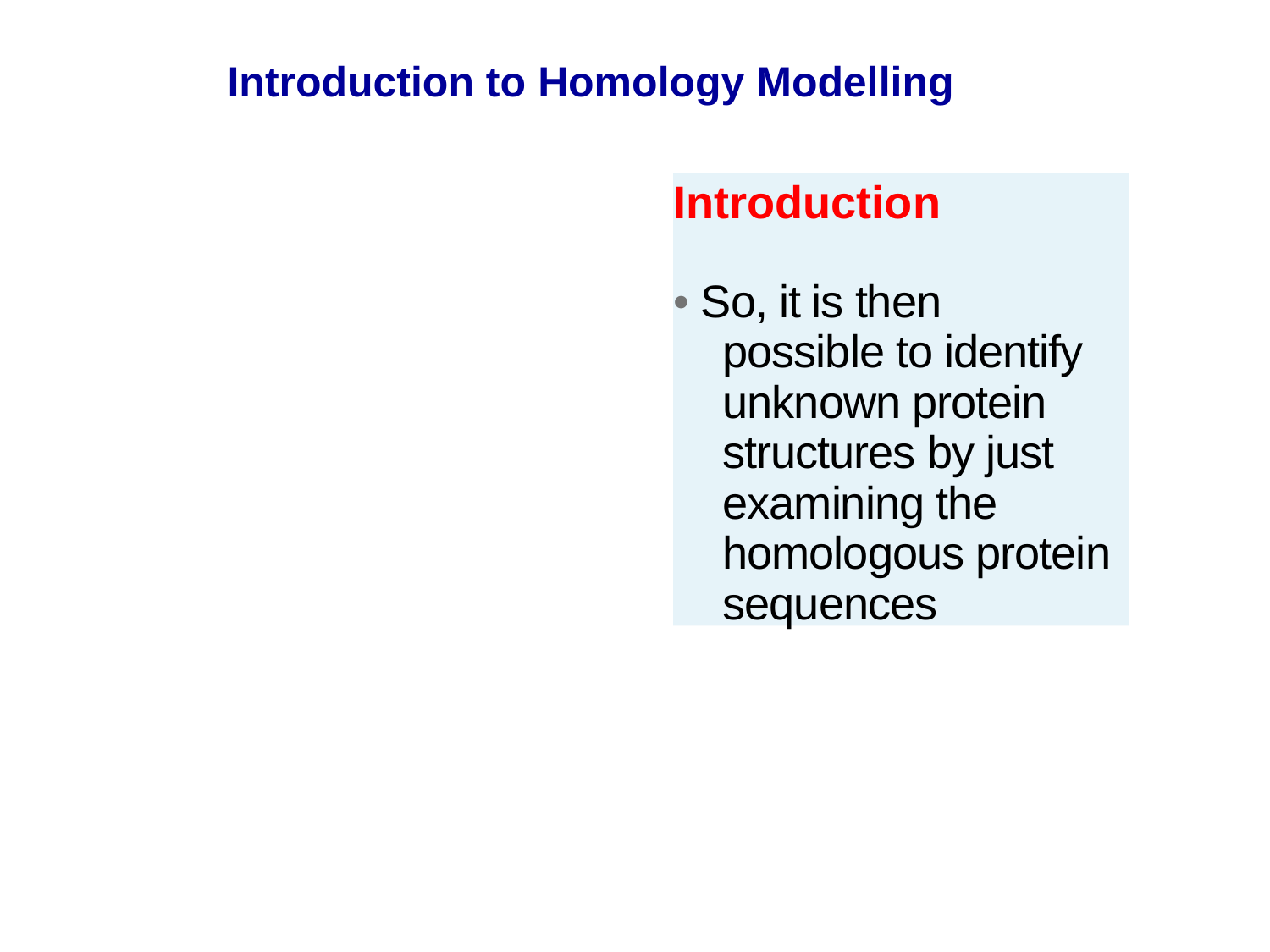

Introduction to Homology Modelling
Introduction
• So, it is then
possible to identify unknown protein structures by just examining the homologous protein sequences